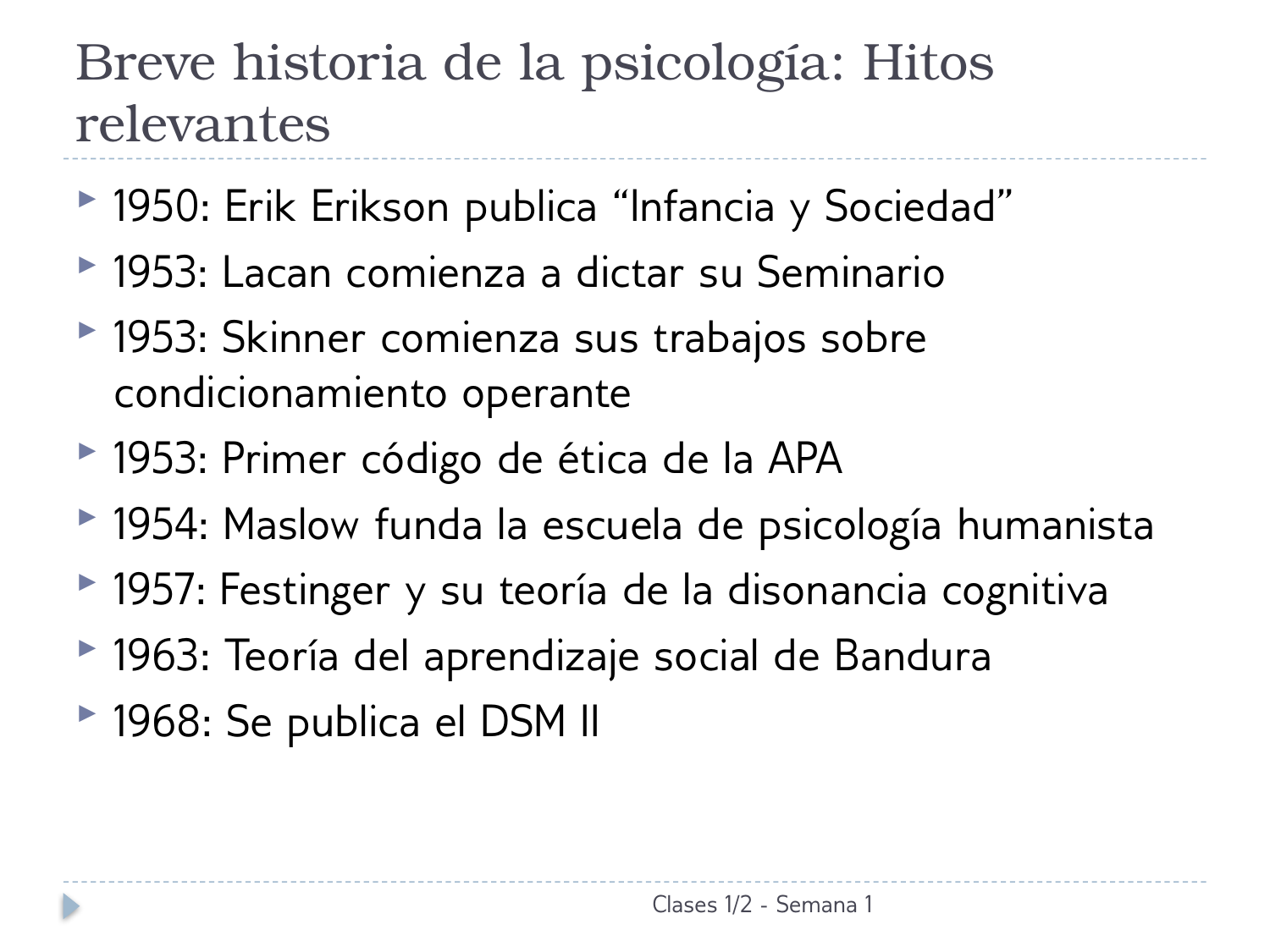

# Breve historia de la psicología: Hitos relevantes
1950: Erik Erikson publica “Infancia y Sociedad”
1953: Lacan comienza a dictar su Seminario
1953: Skinner comienza sus trabajos sobre condicionamiento operante
1953: Primer código de ética de la APA
1954: Maslow funda la escuela de psicología humanista
1957: Festinger y su teoría de la disonancia cognitiva
1963: Teoría del aprendizaje social de Bandura
1968: Se publica el DSM II

Clases 1/2 - Semana 1